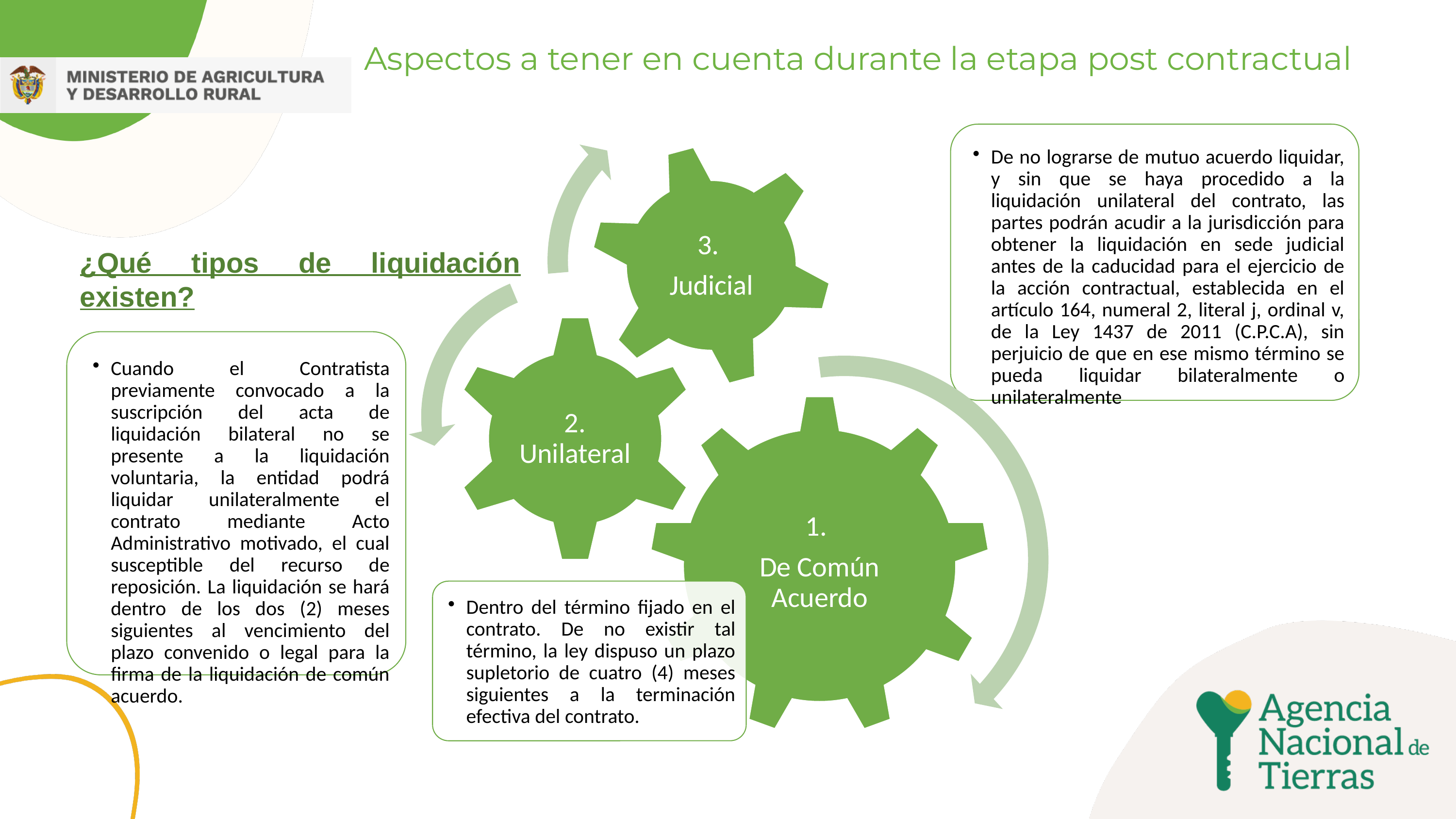

# Aspectos a tener en cuenta durante la etapa post contractual
1.
De Común Acuerdo
Dentro del término fijado en el contrato. De no existir tal término, la ley dispuso un plazo supletorio de cuatro (4) meses siguientes a la terminación efectiva del contrato.
2. Unilateral
Cuando el Contratista previamente convocado a la suscripción del acta de liquidación bilateral no se presente a la liquidación voluntaria, la entidad podrá liquidar unilateralmente el contrato mediante Acto Administrativo motivado, el cual susceptible del recurso de reposición. La liquidación se hará dentro de los dos (2) meses siguientes al vencimiento del plazo convenido o legal para la firma de la liquidación de común acuerdo.
3.
Judicial
De no lograrse de mutuo acuerdo liquidar, y sin que se haya procedido a la liquidación unilateral del contrato, las partes podrán acudir a la jurisdicción para obtener la liquidación en sede judicial antes de la caducidad para el ejercicio de la acción contractual, establecida en el artículo 164, numeral 2, literal j, ordinal v, de la Ley 1437 de 2011 (C.P.C.A), sin perjuicio de que en ese mismo término se pueda liquidar bilateralmente o unilateralmente
¿Qué tipos de liquidación existen?